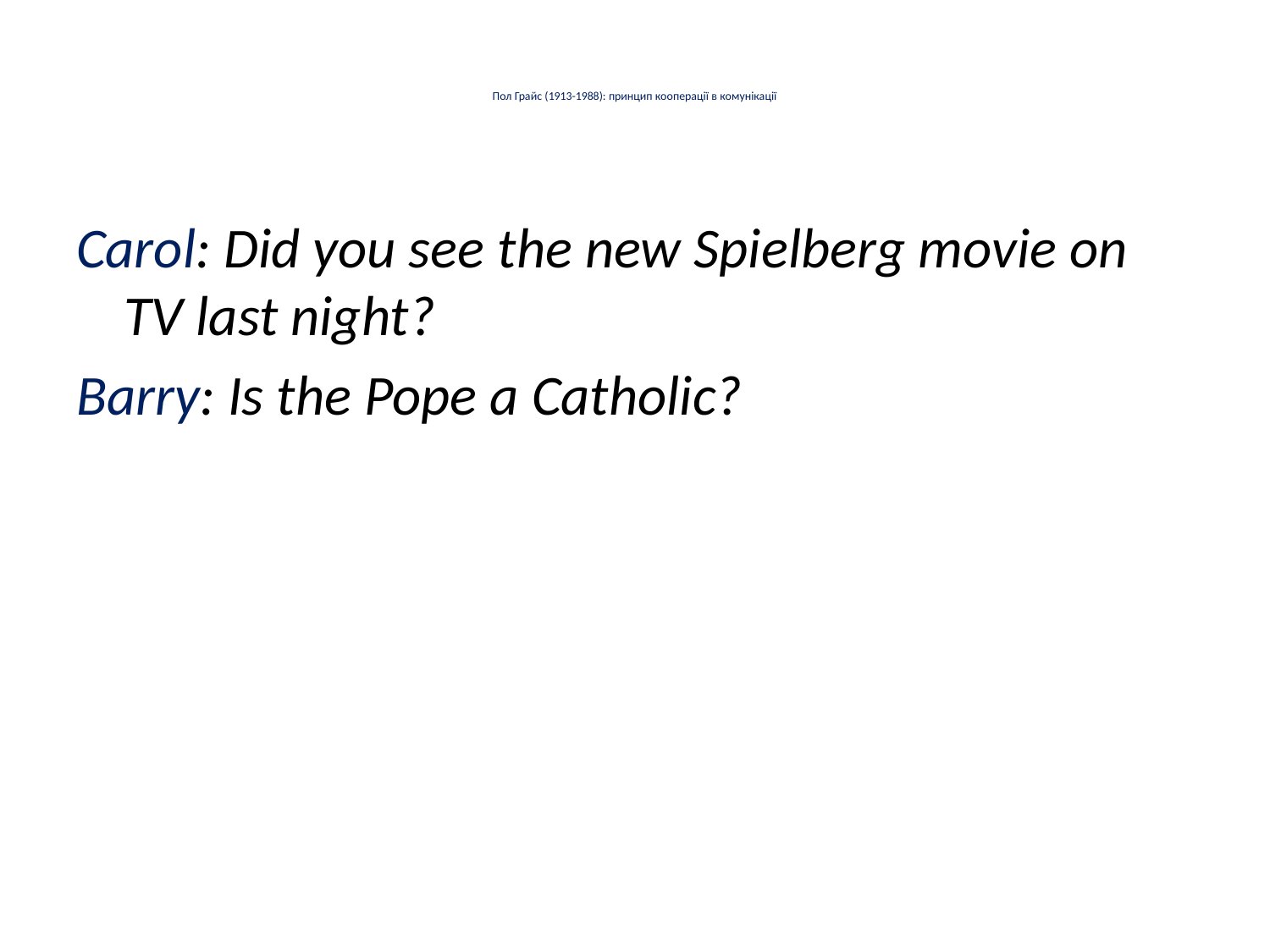

# Пол Грайс (1913-1988): принцип кооперації в комунікації

Carol: Did you see the new Spielberg movie on TV last night?
Barry: Is the Pope a Catholic?